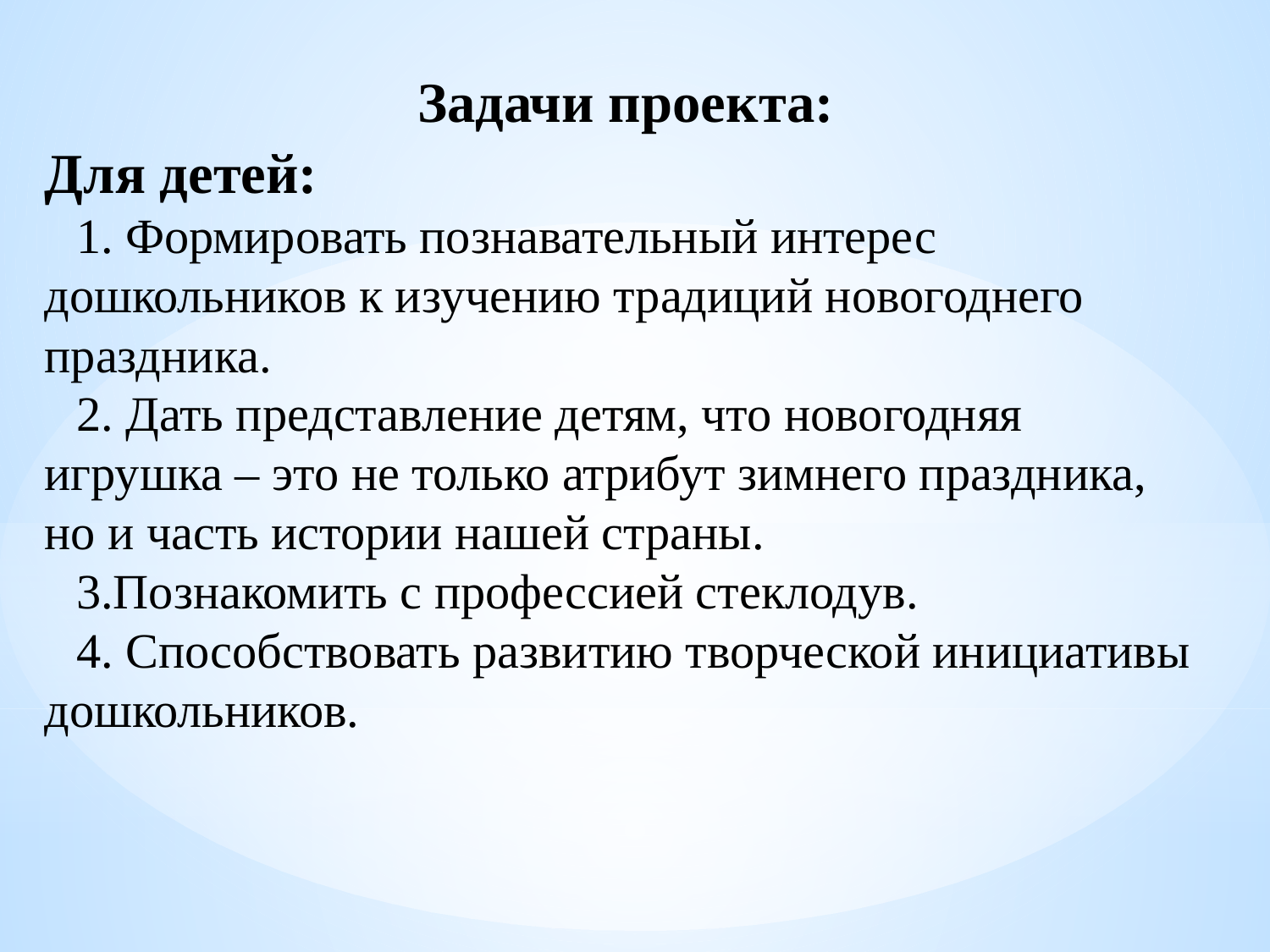

Задачи проекта:
Для детей:
1. Формировать познавательный интерес дошкольников к изучению традиций новогоднего праздника.
2. Дать представление детям, что новогодняя игрушка – это не только атрибут зимнего праздника, но и часть истории нашей страны.
3.Познакомить с профессией стеклодув.
4. Способствовать развитию творческой инициативы дошкольников.